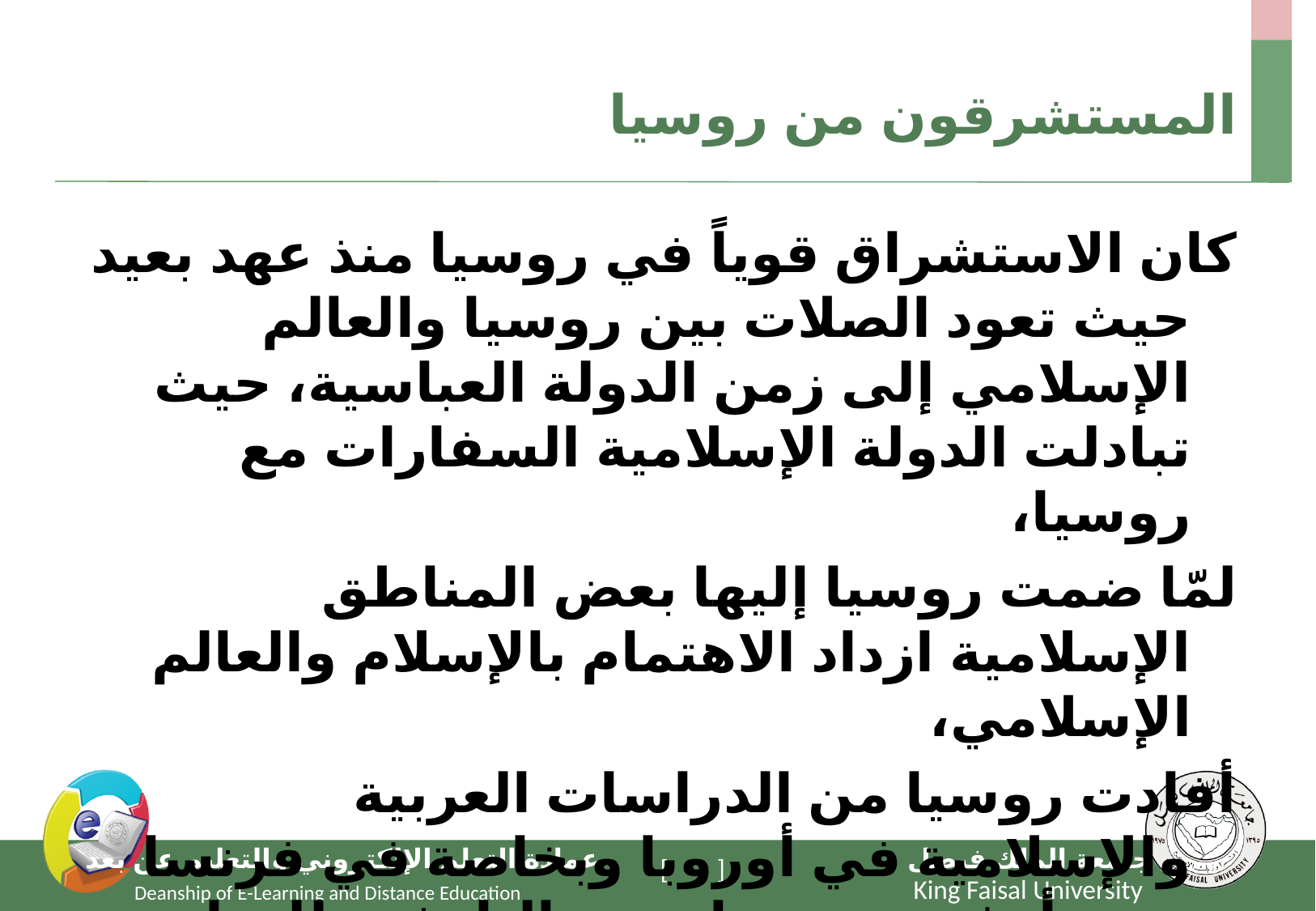

# المستشرقون من روسيا
كان الاستشراق قوياً في روسيا منذ عهد بعيد حيث تعود الصلات بين روسيا والعالم الإسلامي إلى زمن الدولة العباسية، حيث تبادلت الدولة الإسلامية السفارات مع روسيا،
لمّا ضمت روسيا إليها بعض المناطق الإسلامية ازداد الاهتمام بالإسلام والعالم الإسلامي،
أفادت روسيا من الدراسات العربية والإسلامية في أوروبا وبخاصة في فرنسا حيث أوفدت روسيا بعض الباحثين للدراسة في مدرسة اللغات الشرقية الحية في باريس.